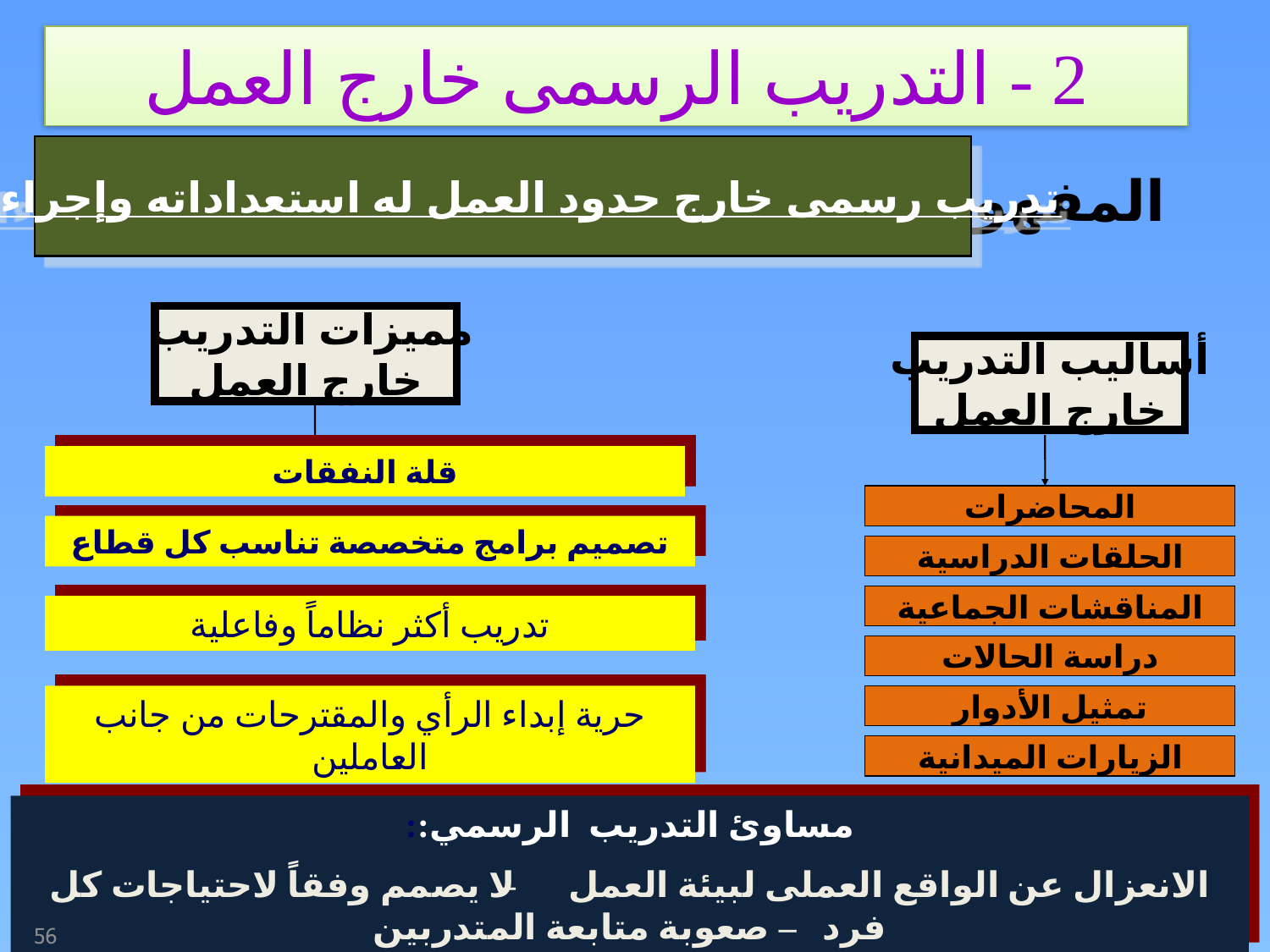

# 2 - التدريب الرسمى خارج العمل
تدريب رسمى خارج حدود العمل له استعداداته وإجراءاته
  المفهوم

مميزات التدريب
خارج العمل
أساليب التدريب
خارج العمل

قلة النفقات
المحاضرات
تصميم برامج متخصصة تناسب كل قطاع
الحلقات الدراسية
المناقشات الجماعية
تدريب أكثر نظاماً وفاعلية
دراسة الحالات
حرية إبداء الرأي والمقترحات من جانب العاملين
تمثيل الأدوار
الزيارات الميدانية
مساوئ التدريب  الرسمي::
الانعزال عن الواقع العملى لبيئة العمل   – لا يصمم وفقاً لاحتياجات كل فرد   – صعوبة متابعة المتدربين
الوثائق او النشرات
56